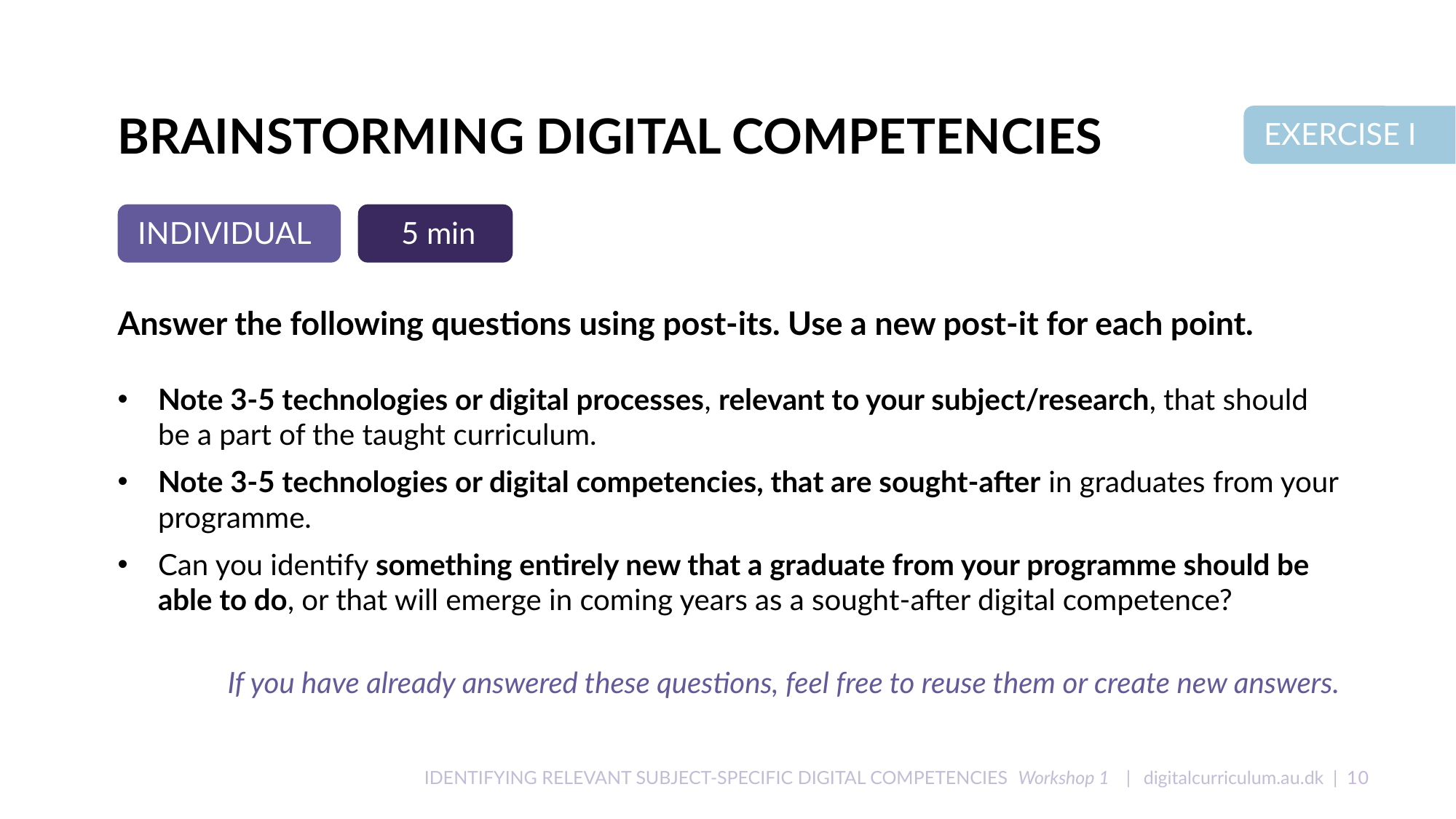

# Brainstorming digital competencies
EXERCISE I
INDIVIDUAL
5 min
Answer the following questions using post-its. Use a new post-it for each point.
Note 3-5 technologies or digital processes, relevant to your subject/research, that should be a part of the taught curriculum.
Note 3-5 technologies or digital competencies, that are sought-after in graduates from your programme.
Can you identify something entirely new that a graduate from your programme should be able to do, or that will emerge in coming years as a sought-after digital competence?
If you have already answered these questions, feel free to reuse them or create new answers.
10